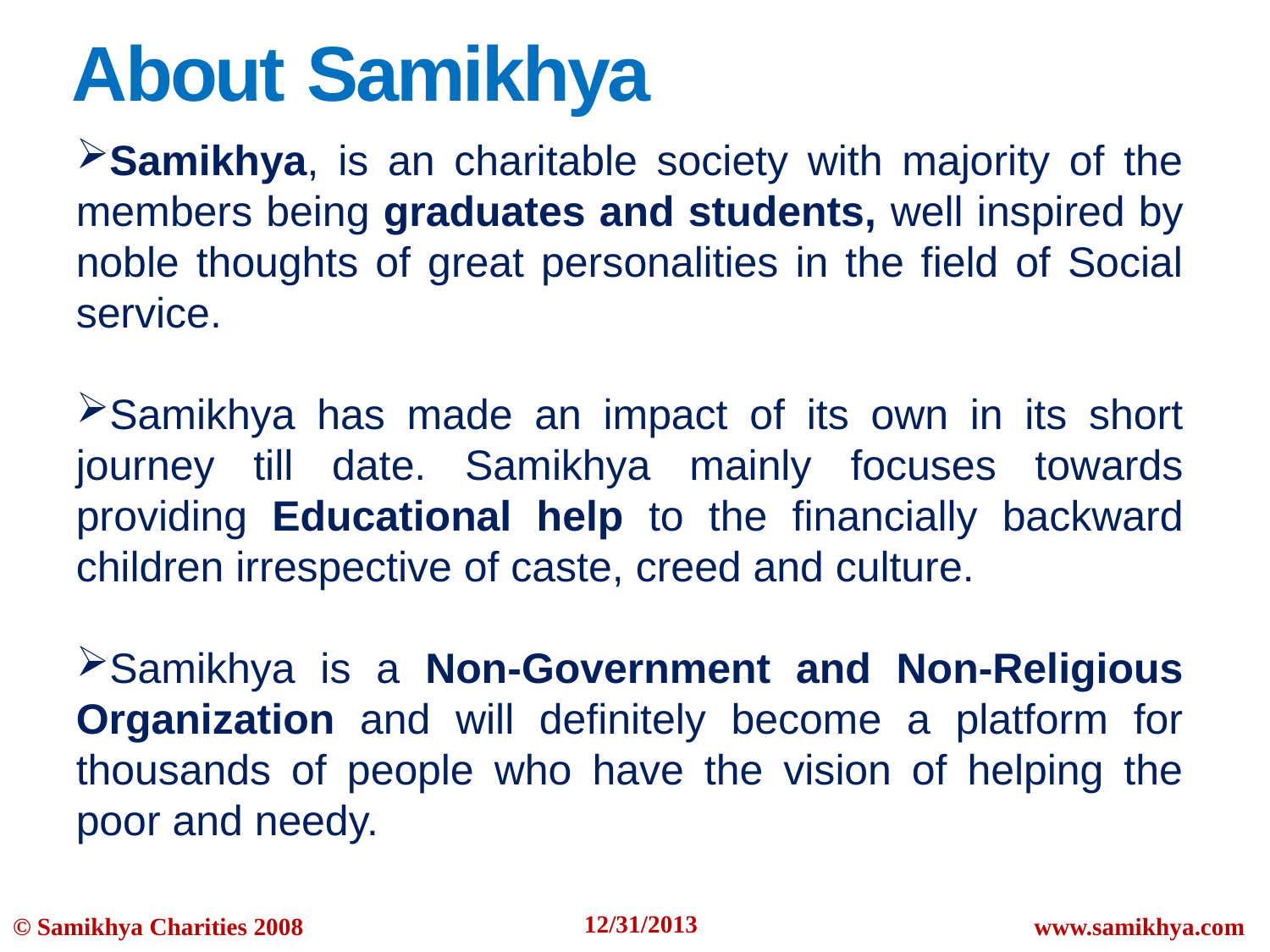

About Samikhya
Samikhya, is an charitable society with majority of the members being graduates and students, well inspired by noble thoughts of great personalities in the field of Social service.

Samikhya has made an impact of its own in its short journey till date. Samikhya mainly focuses towards providing Educational help to the financially backward children irrespective of caste, creed and culture.

Samikhya is a Non-Government and Non-Religious Organization and will definitely become a platform for thousands of people who have the vision of helping the poor and needy.
12/31/2013
© Samikhya Charities 2008                                                                                                                       www.samikhya.com